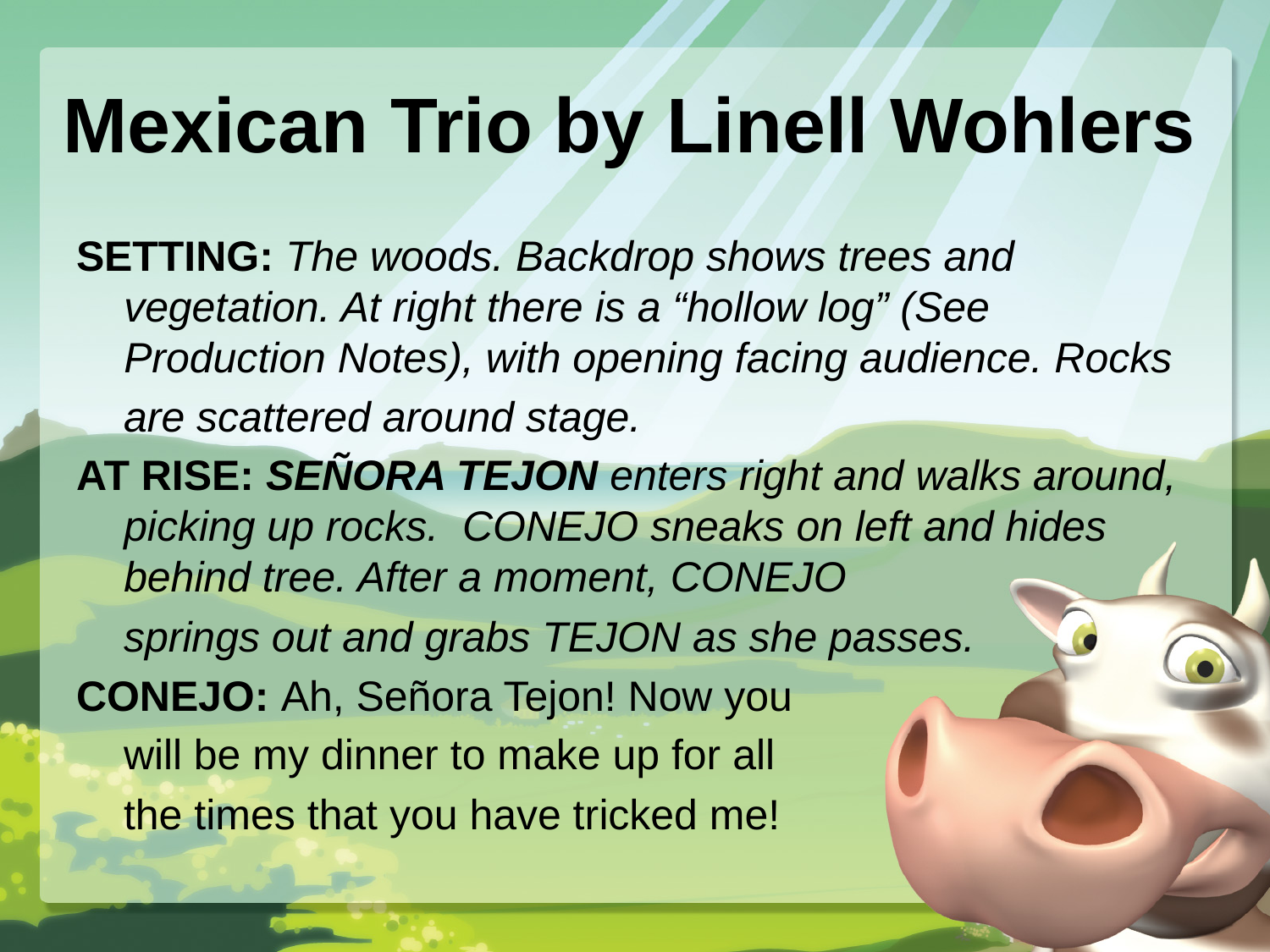

# Mexican Trio by Linell Wohlers
SETTING: The woods. Backdrop shows trees and vegetation. At right there is a “hollow log” (See Production Notes), with opening facing audience. Rocks
    are scattered around stage.
AT RISE: SEÑORA TEJON enters right and walks around, picking up rocks.  CONEJO sneaks on left and hides behind tree. After a moment, CONEJO
    springs out and grabs TEJON as she passes.
CONEJO: Ah, Señora Tejon! Now you
    will be my dinner to make up for all
    the times that you have tricked me!